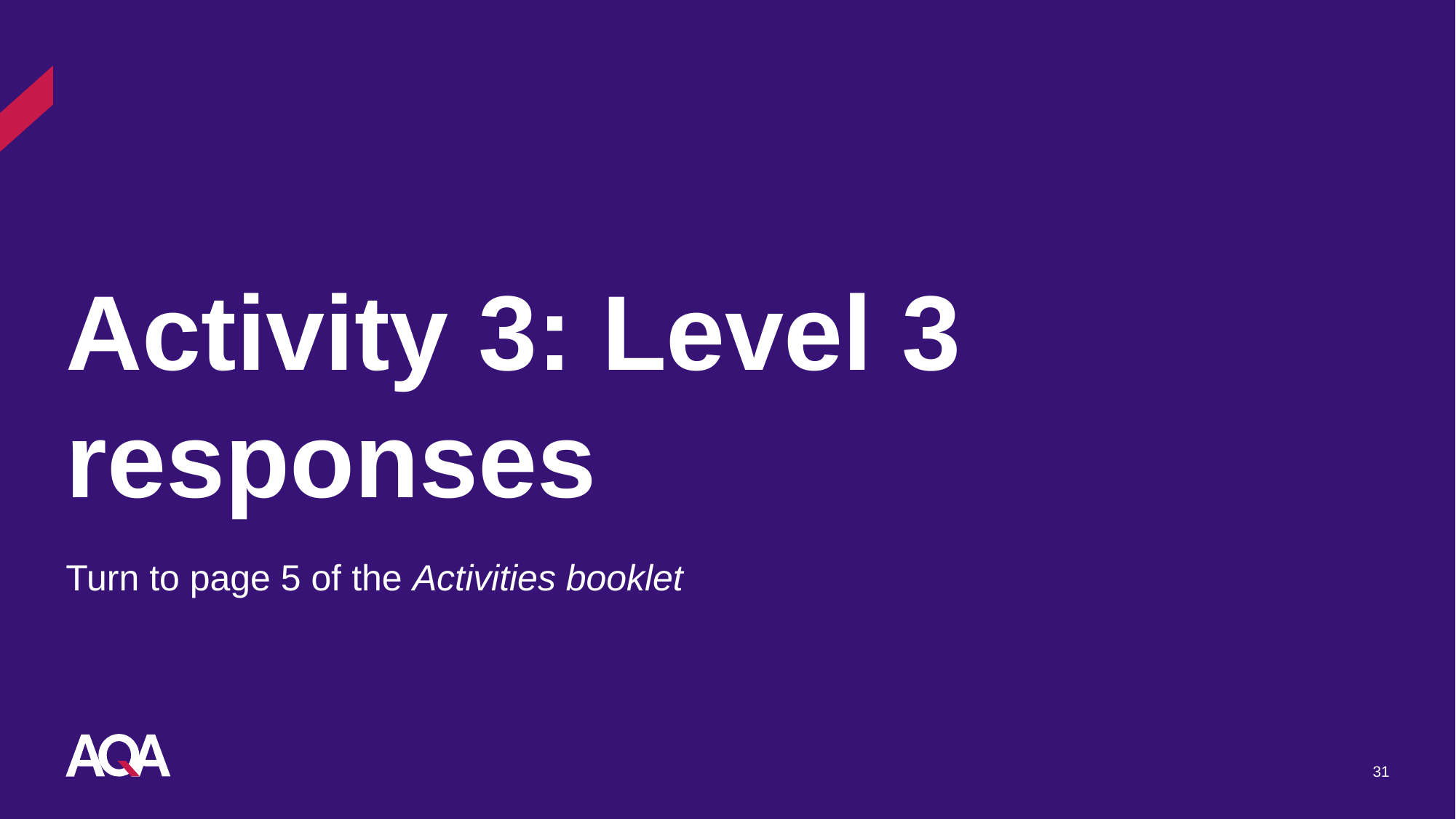

# Activity 3: Level 3 responses
Turn to page 5 of the Activities booklet
31